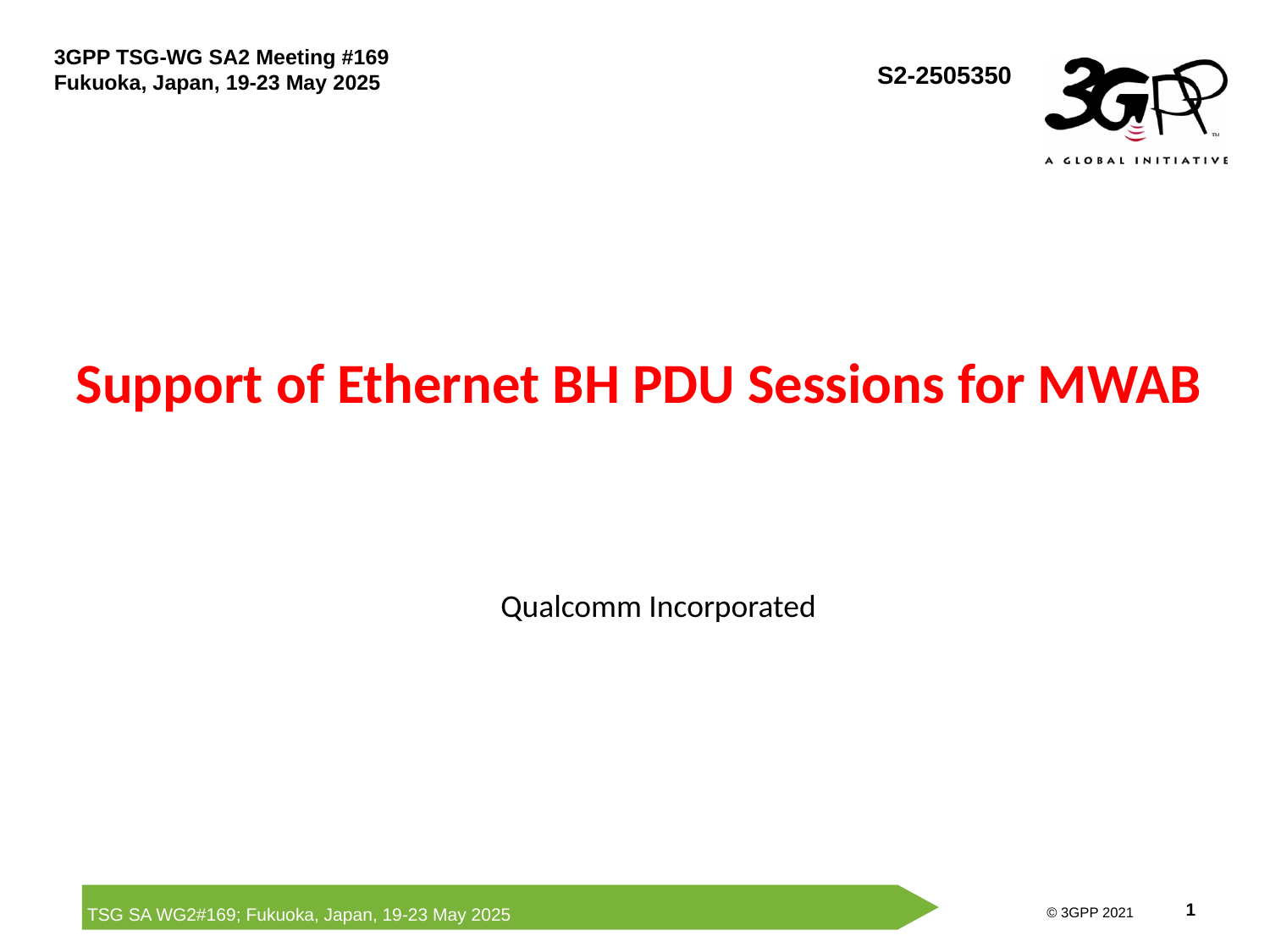

S2-2505350
# Support of Ethernet BH PDU Sessions for MWAB
Qualcomm Incorporated